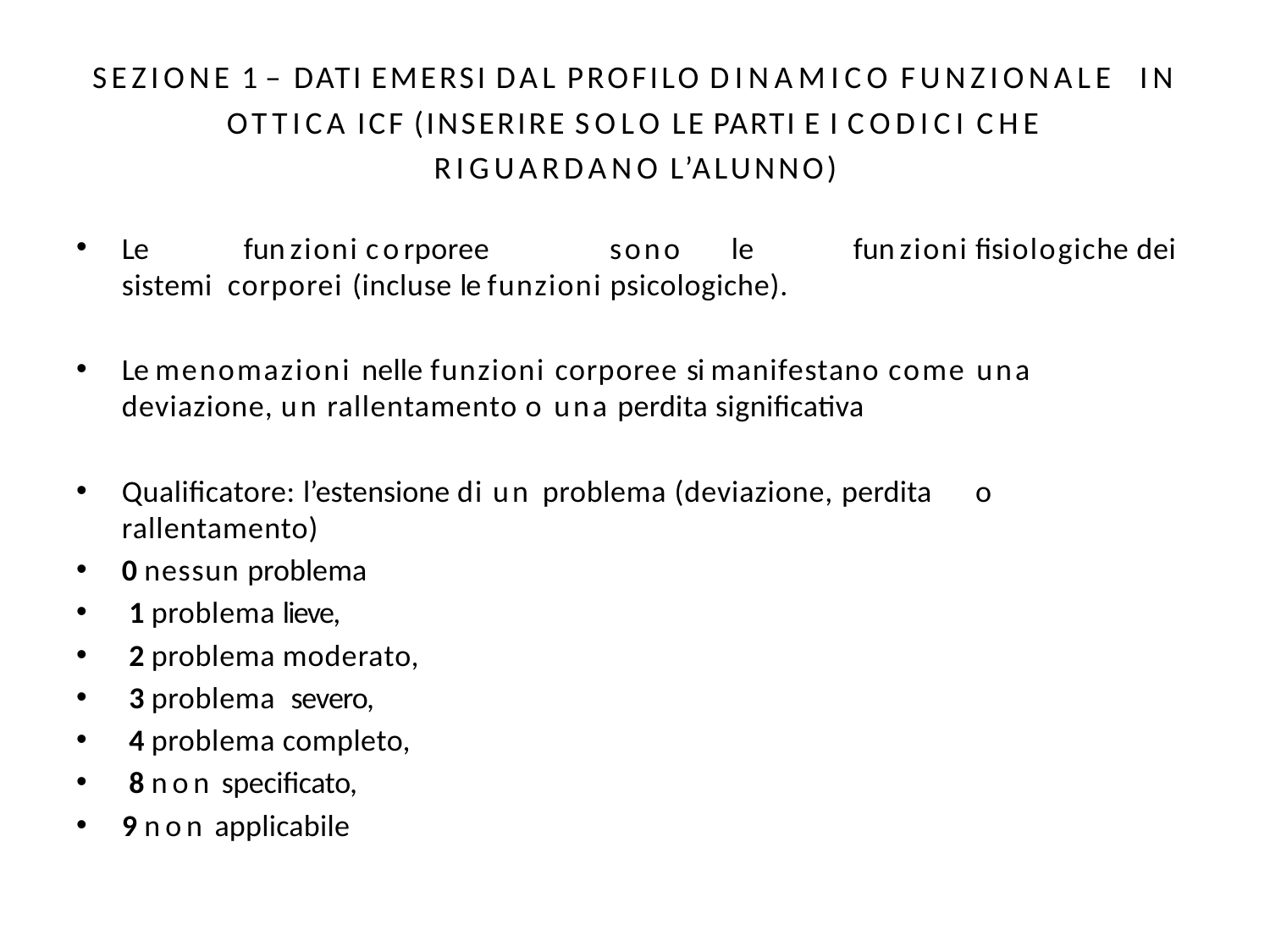

# SEZIONE 1 – DATI EMERSI DAL PROFILO DINAMICO FUNZIONALE  IN OTTICA ICF (INSERIRE SOLO LE PARTI E I CODICI CHE RIGUARDANO L’ALUNNO)
Le	funzioni	corporee	sono	le	funzioni	fisiologiche dei sistemi  corporei (incluse le funzioni psicologiche).

Le menomazioni nelle funzioni corporee si manifestano come una  deviazione, un rallentamento o una perdita significativa

Qualificatore: l’estensione di un problema (deviazione, perdita	o rallentamento)
0 nessun problema
 1 problema lieve,
 2 problema moderato,
 3 problema  severo,
 4 problema completo,
 8 non specificato,
9 non applicabile